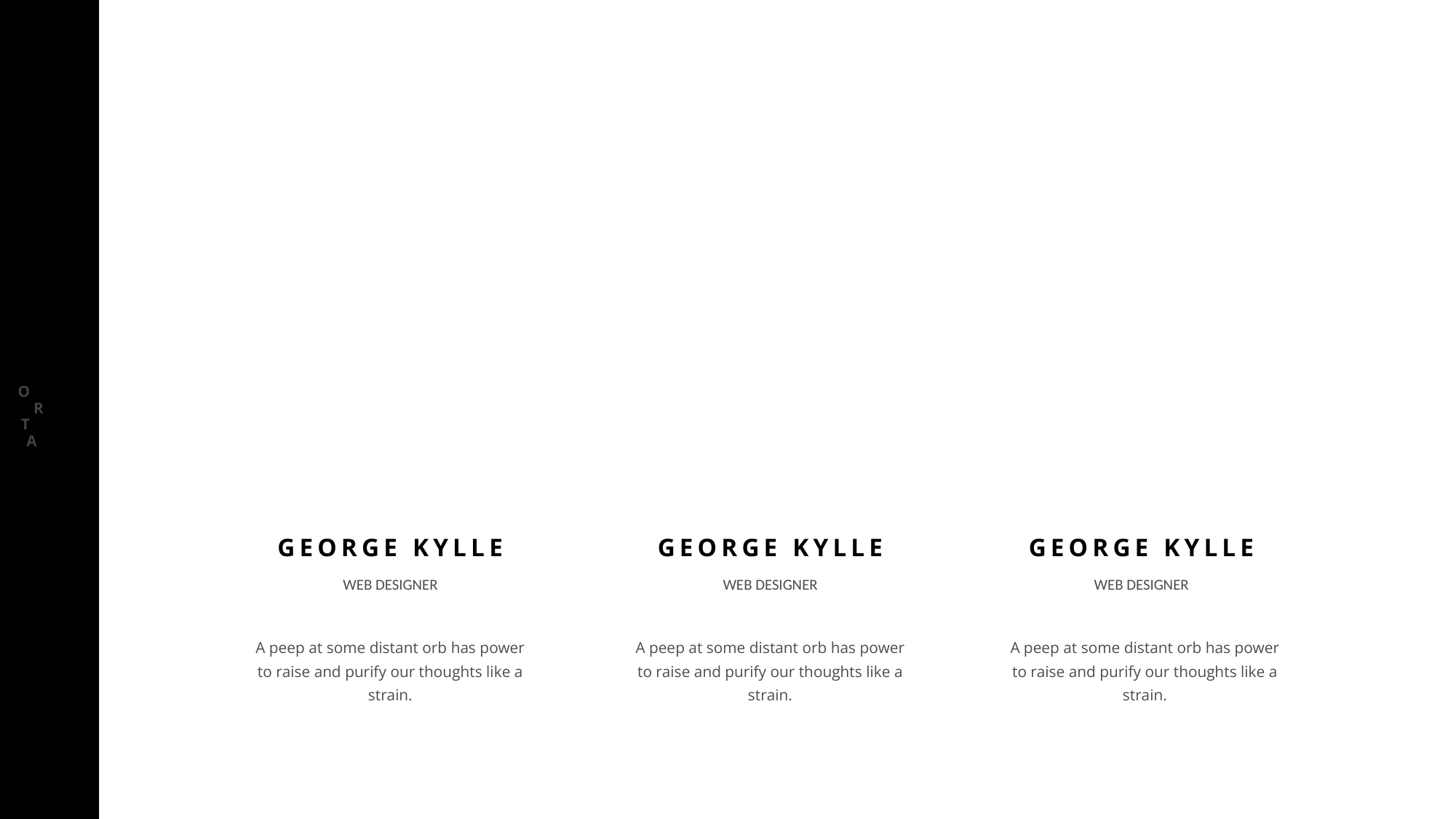

OUR TEAM

GEORGE KYLLE
GEORGE KYLLE
GEORGE KYLLE
WEB DESIGNER
WEB DESIGNER
WEB DESIGNER
A peep at some distant orb has power to raise and purify our thoughts like a strain.
A peep at some distant orb has power to raise and purify our thoughts like a strain.
A peep at some distant orb has power to raise and purify our thoughts like a strain.